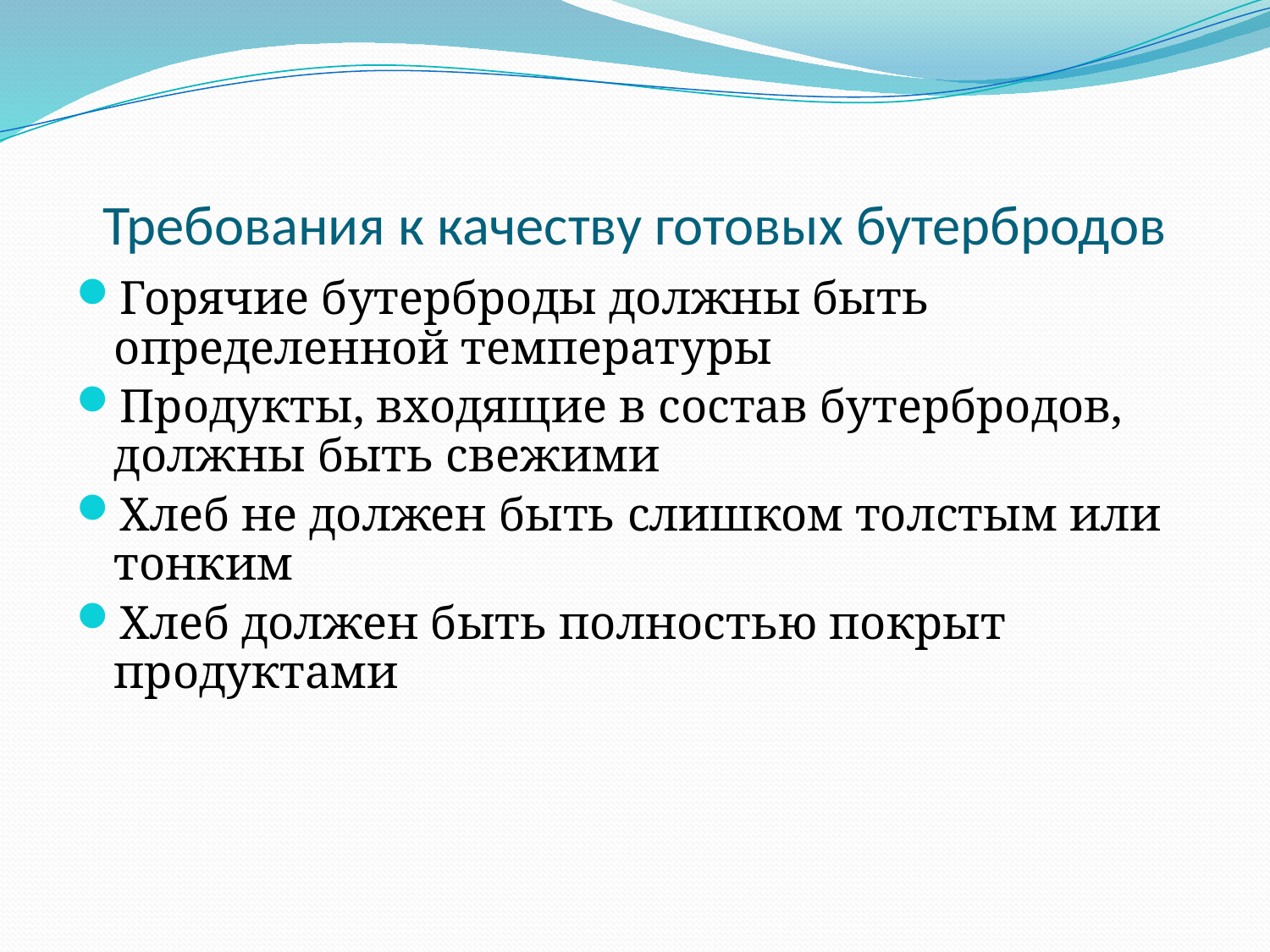

# Требования к качеству готовых бутербродов
Горячие бутерброды должны быть определенной температуры
Продукты, входящие в состав бутербродов, должны быть свежими
Хлеб не должен быть слишком толстым или тонким
Хлеб должен быть полностью покрыт продуктами